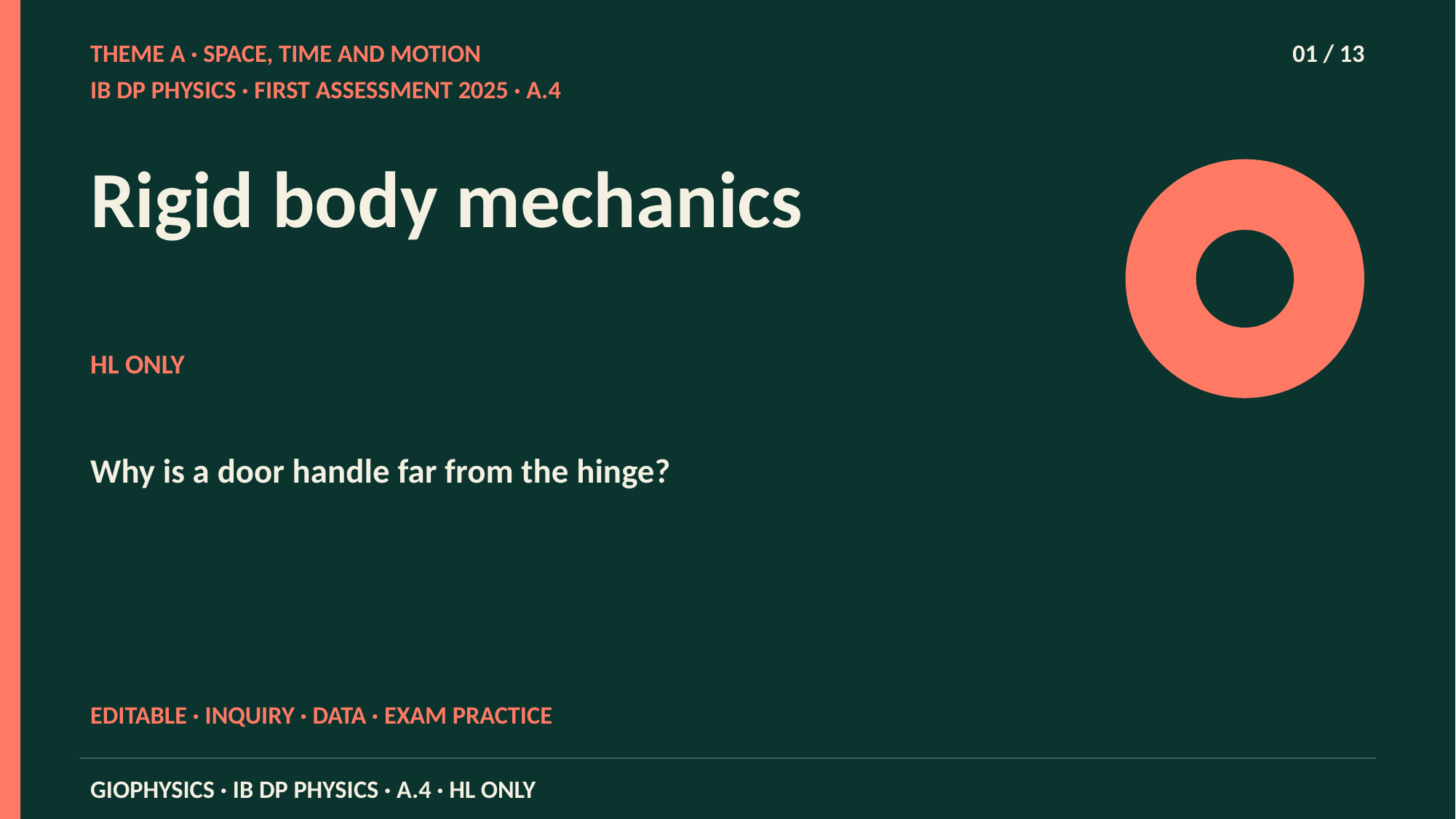

THEME A · SPACE, TIME AND MOTION
01 / 13
IB DP PHYSICS · FIRST ASSESSMENT 2025 · A.4
Rigid body mechanics

HL ONLY
Why is a door handle far from the hinge?
EDITABLE · INQUIRY · DATA · EXAM PRACTICE

GIOPHYSICS · IB DP PHYSICS · A.4 · HL ONLY